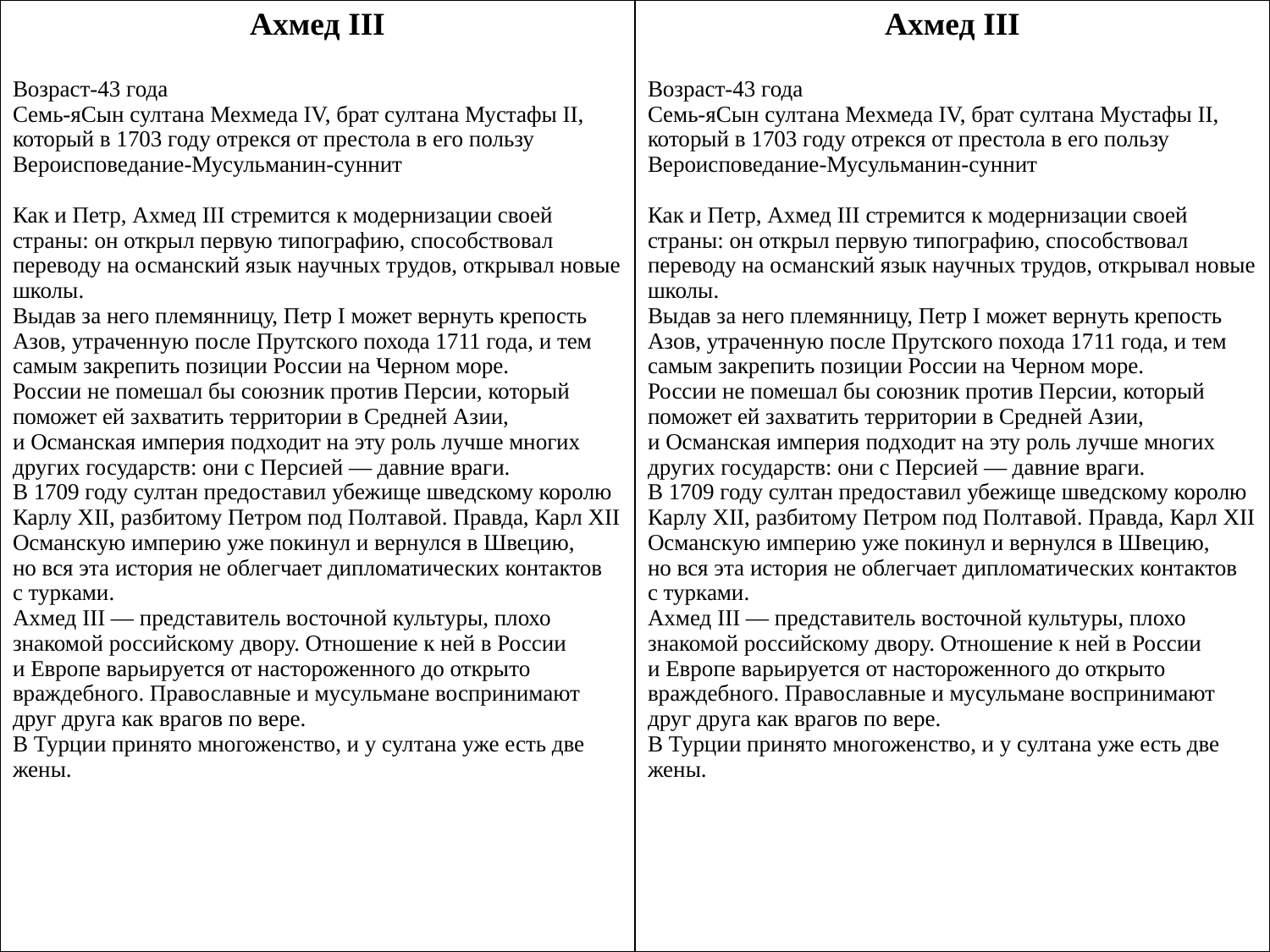

| Ахмед III Возраст-43 года Семь-яСын султана Мехмеда IV, брат султана Мустафы II, который в 1703 году отрекся от престола в его пользу Вероисповедание-Мусульманин-суннит Как и Петр, Ахмед III стремится к модернизации своей страны: он открыл первую типо­графию, способствовал переводу на османский язык научных трудов, открывал новые школы. Выдав за него племянницу, Петр I может вернуть крепость Азов, утраченную после Прутского похода 1711 года, и тем самым закрепить позиции России на Черном море. России не помешал бы союзник против Персии, который поможет ей захватить территории в Средней Азии, и Османская империя подходит на эту роль лучше многих других госу­дарств: они с Персией — давние враги. В 1709 году султан предоставил убежище шведскому королю Карлу XII, разбитому Петром под Полтавой. Правда, Карл XII Османскую империю уже покинул и вернулся в Швецию, но вся эта история не облегчает дипломатических контактов с турками. Ахмед III — представитель восточной культуры, плохо знакомой российскому двору. Отно­шение к ней в России и Европе варьируется от настороженного до открыто враждебного. Православные и мусульмане воспринимают друг друга как врагов по вере. В Турции принято многоженство, и у султана уже есть две жены. | Ахмед III Возраст-43 года Семь-яСын султана Мехмеда IV, брат султана Мустафы II, который в 1703 году отрекся от престола в его пользу Вероисповедание-Мусульманин-суннит Как и Петр, Ахмед III стремится к модернизации своей страны: он открыл первую типо­графию, способствовал переводу на османский язык научных трудов, открывал новые школы. Выдав за него племянницу, Петр I может вернуть крепость Азов, утраченную после Прутского похода 1711 года, и тем самым закрепить позиции России на Черном море. России не помешал бы союзник против Персии, который поможет ей захватить территории в Средней Азии, и Османская империя подходит на эту роль лучше многих других госу­дарств: они с Персией — давние враги. В 1709 году султан предоставил убежище шведскому королю Карлу XII, разбитому Петром под Полтавой. Правда, Карл XII Османскую империю уже покинул и вернулся в Швецию, но вся эта история не облегчает дипломатических контактов с турками. Ахмед III — представитель восточной культуры, плохо знакомой российскому двору. Отно­шение к ней в России и Европе варьируется от настороженного до открыто враждебного. Православные и мусульмане воспринимают друг друга как врагов по вере. В Турции принято многоженство, и у султана уже есть две жены. |
| --- | --- |